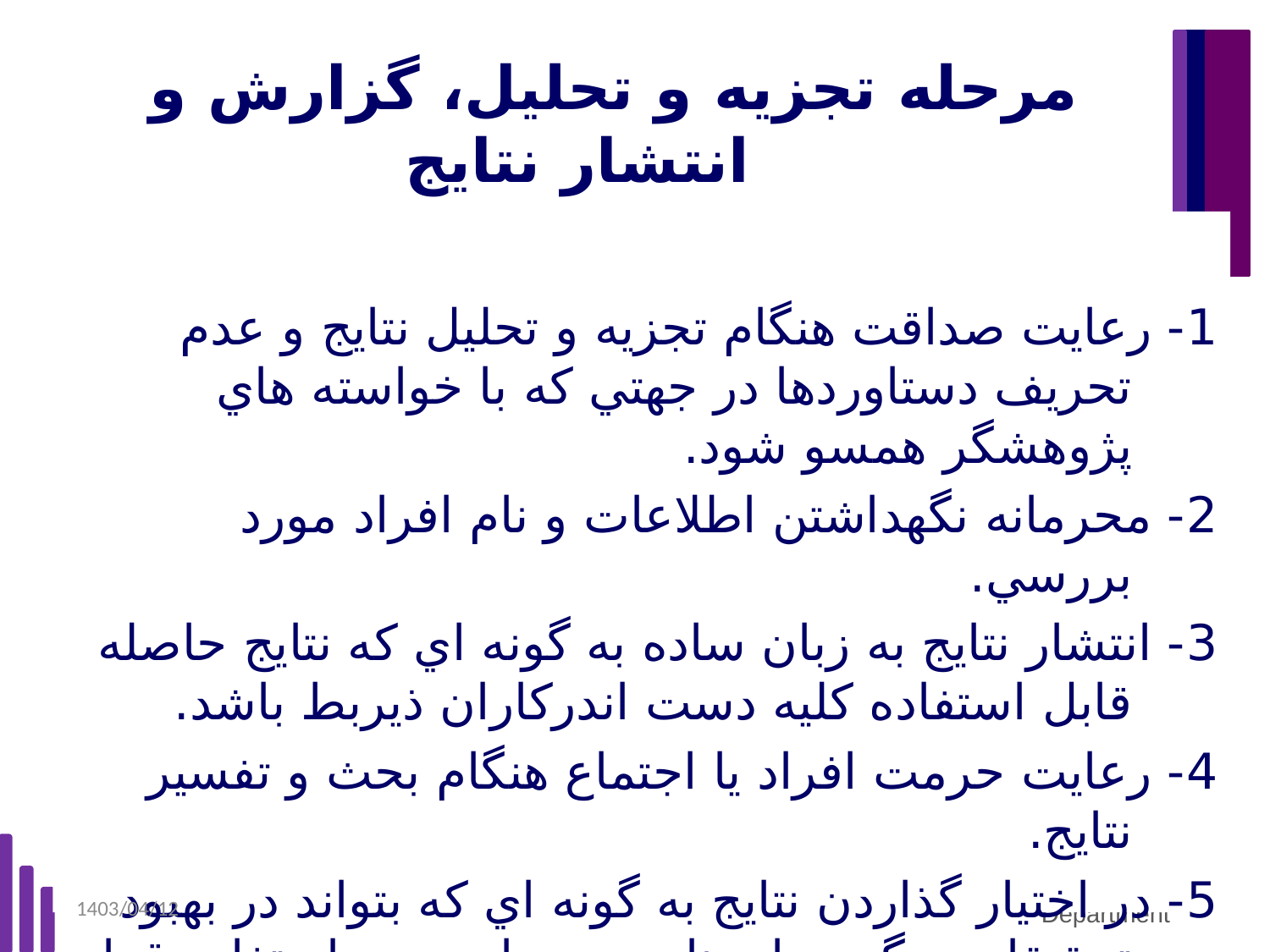

# مرحله تجزيه و تحليل، گزارش و انتشار نتايج

1- رعايت صداقت هنگام تجزيه و تحليل نتايج و عدم تحريف دستاوردها در جهتي كه با خواسته هاي  پژوهشگر همسو شود.
2- محرمانه نگهداشتن اطلاعات و نام افراد مورد بررسي.
3- انتشار نتايج به زبان ساده به گونه اي كه نتايج حاصله قابل استفاده كليه دست اندركاران ذيربط باشد.
4- رعايت حرمت افراد يا اجتماع هنگام بحث و تفسير نتايج.
5- در اختيار گذاردن نتايج به گونه اي كه بتواند در بهبود تحقيقات ديگر و يا برنامه ريزيها , مورد استفاده قرار گيرد.

1403/04/12